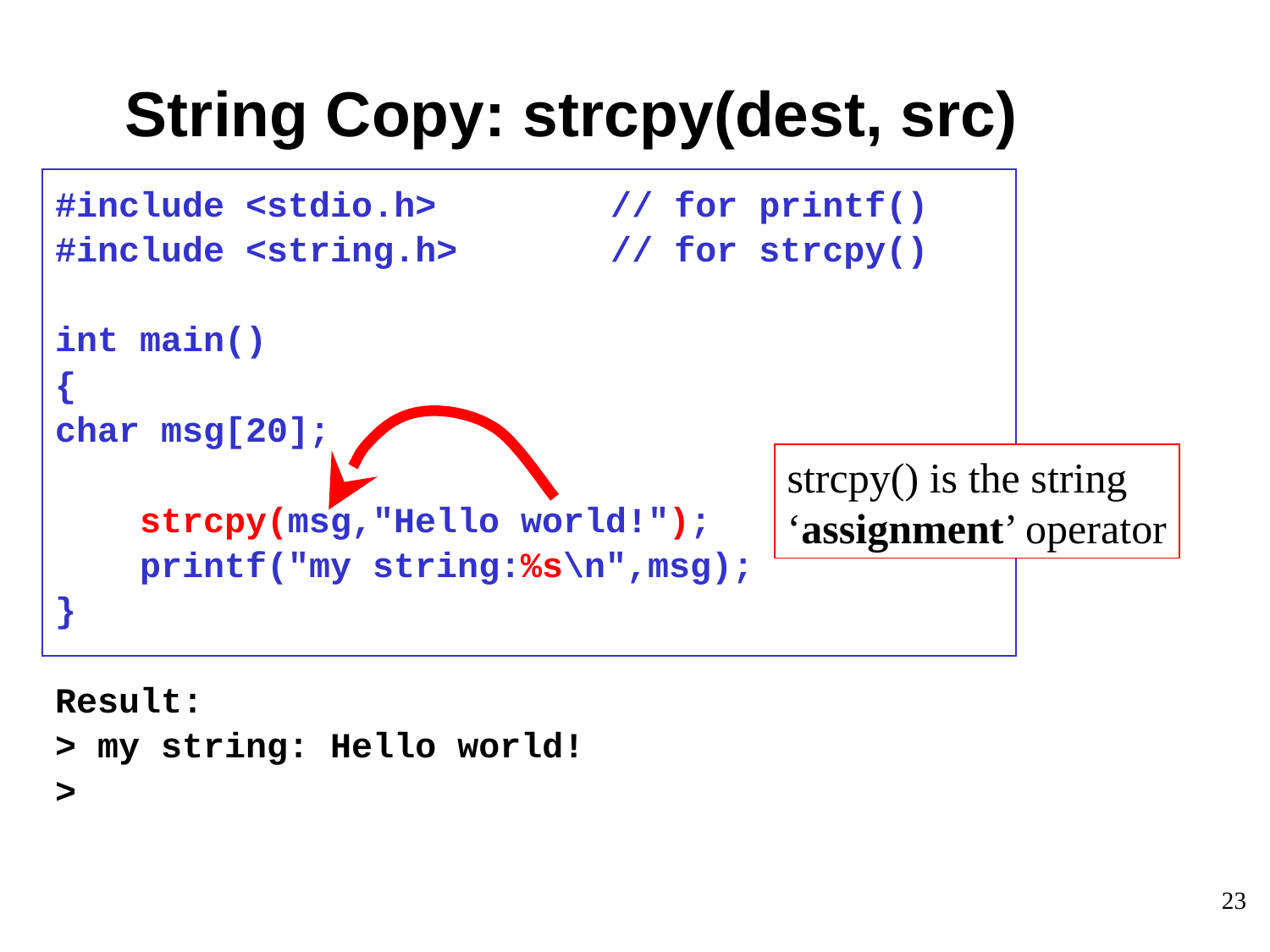

# String Copy: strcpy(dest, src)

#include <stdio.h>		// for printf()
#include <string.h>		// for strcpy()

int main()
{
char msg[20];

    strcpy(msg,"Hello world!");
    printf("my string:%s\n",msg);
}

Result:
> my string: Hello world!
>

strcpy() is the string
‘assignment’ operator
23